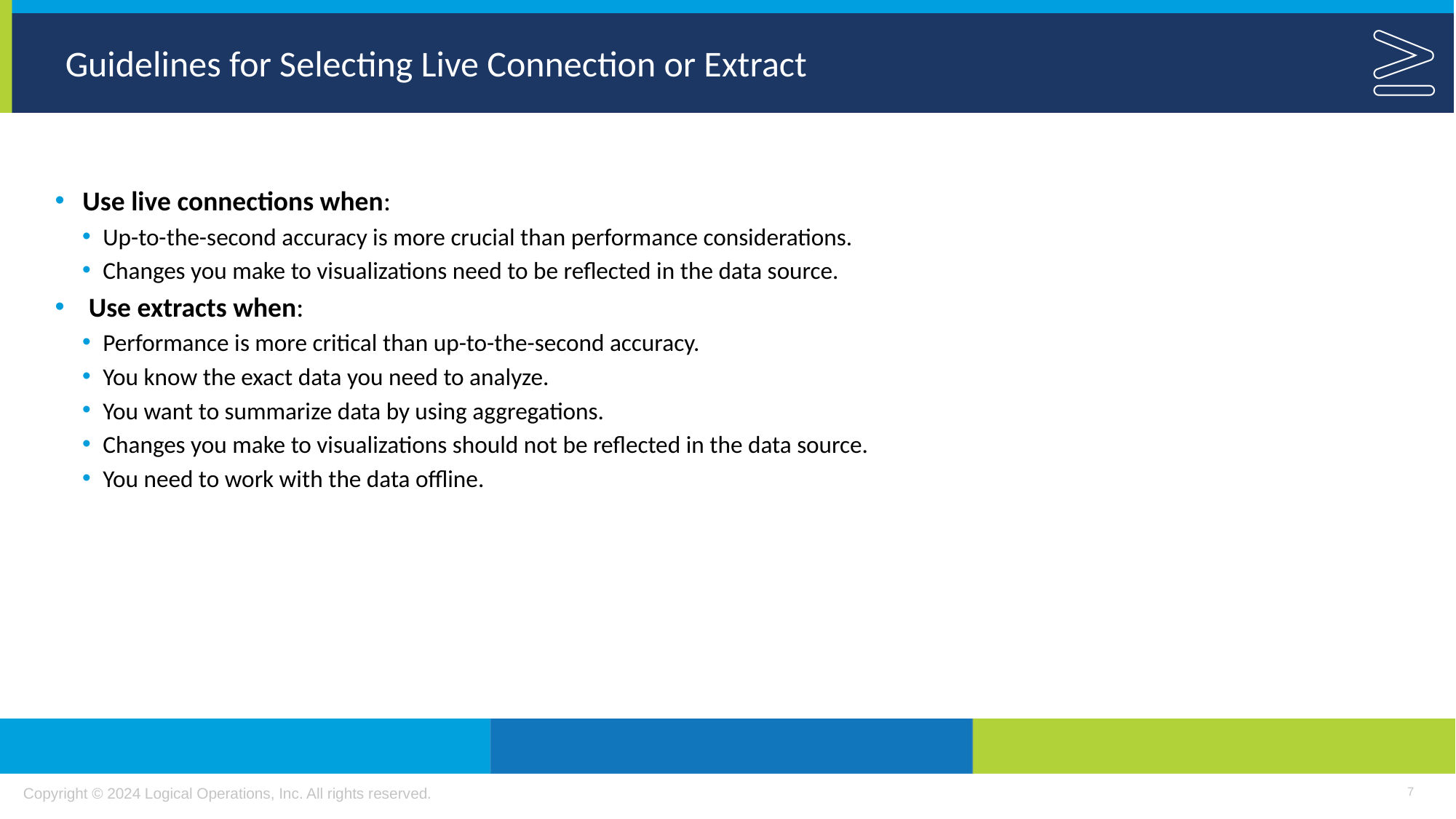

# Guidelines for Selecting Live Connection or Extract

Use live connections when:
Up-to-the-second accuracy is more crucial than performance considerations.
Changes you make to visualizations need to be reflected in the data source.
 Use extracts when:
Performance is more critical than up-to-the-second accuracy.
You know the exact data you need to analyze.
You want to summarize data by using aggregations.
Changes you make to visualizations should not be reflected in the data source.
You need to work with the data offline.
7